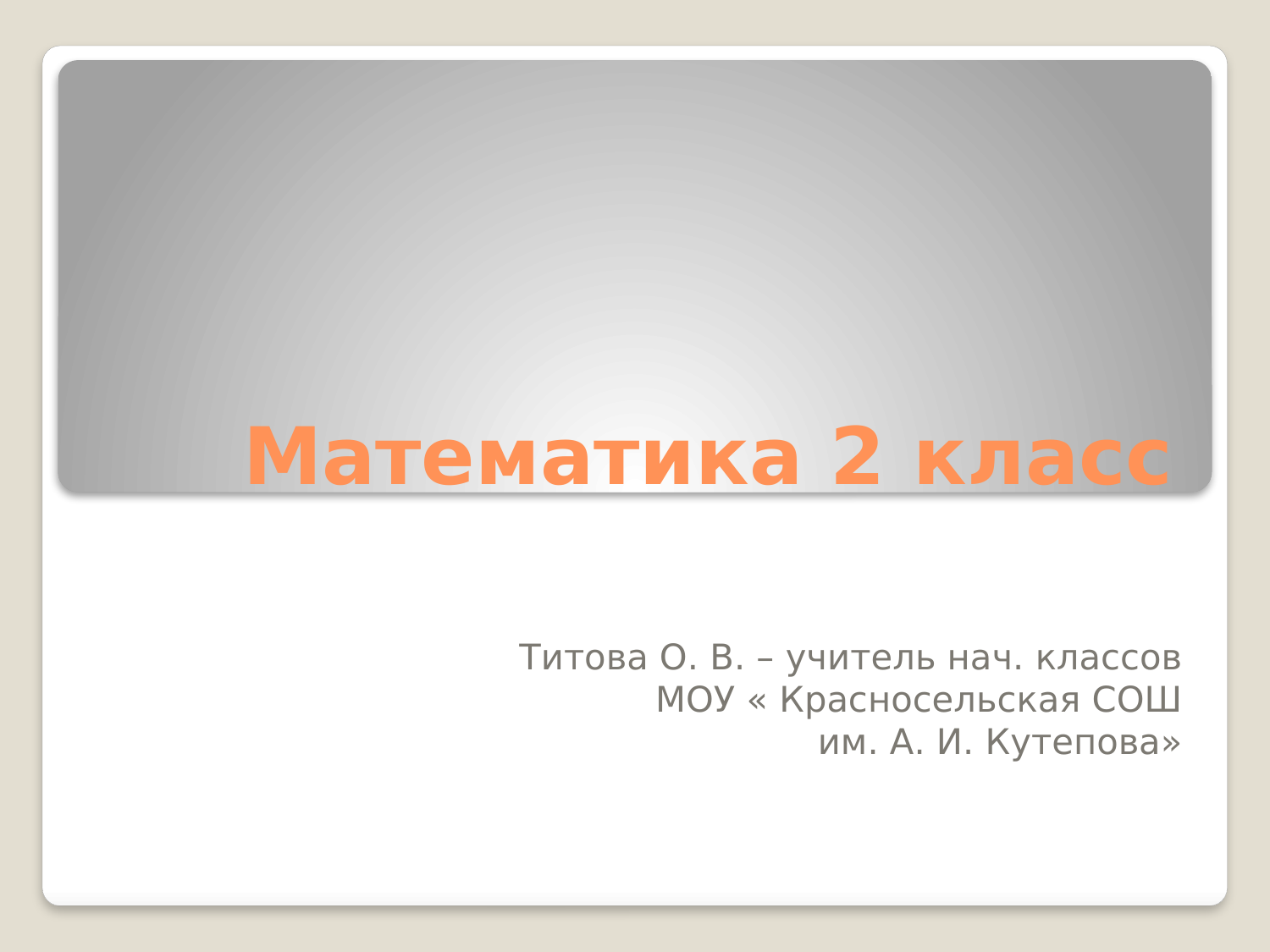

# Математика 2 класс
Титова О. В. – учитель нач. классов
МОУ « Красносельская СОШ
им. А. И. Кутепова»